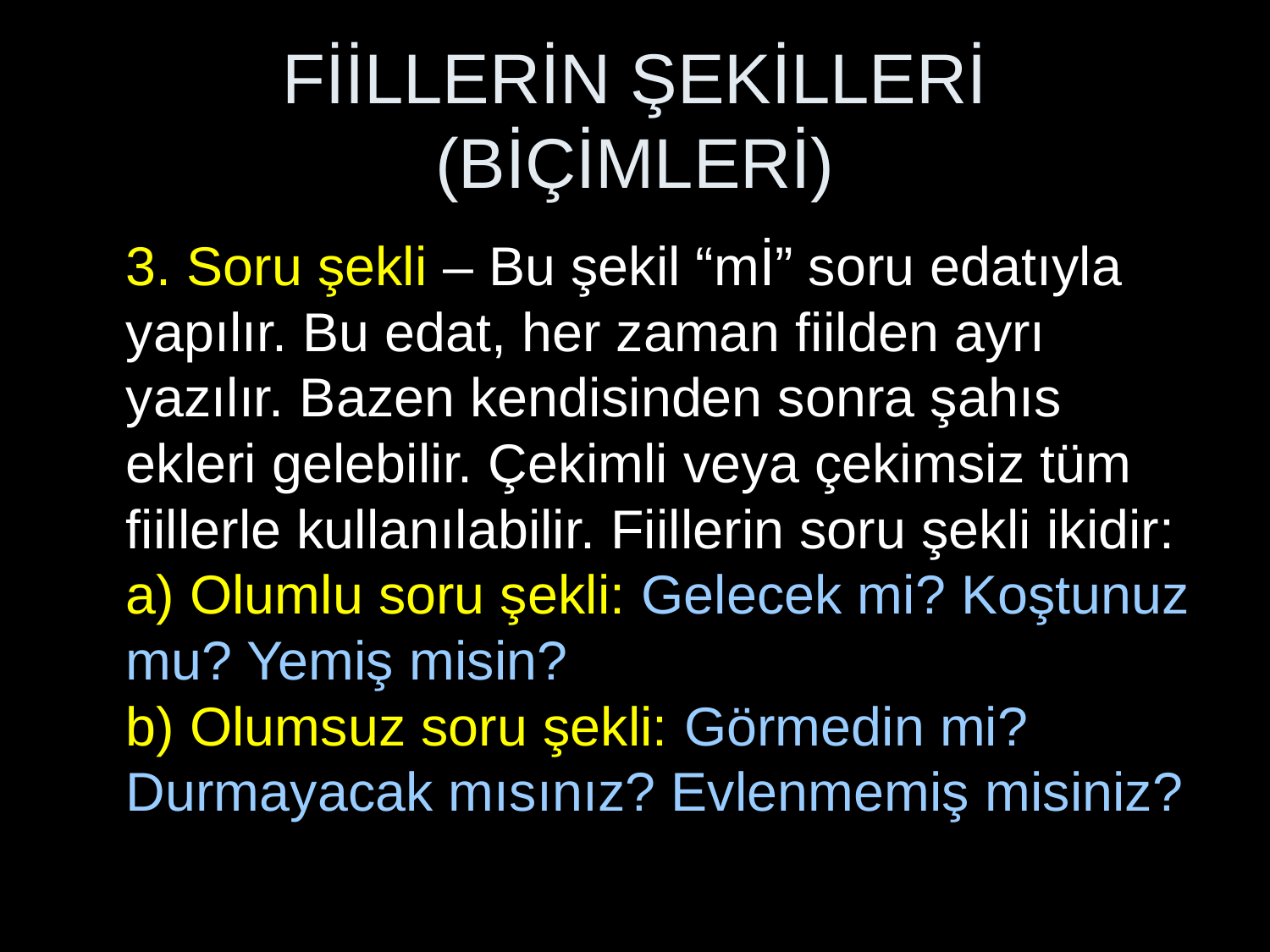

# FİİLLERİN ŞEKİLLERİ (BİÇİMLERİ)
3. Soru şekli – Bu şekil “mİ” soru edatıyla yapılır. Bu edat, her zaman fiilden ayrı yazılır. Bazen kendisinden sonra şahıs ekleri gelebilir. Çekimli veya çekimsiz tüm fiillerle kullanılabilir. Fiillerin soru şekli ikidir:
a) Olumlu soru şekli: Gelecek mi? Koştunuz mu? Yemiş misin?
b) Olumsuz soru şekli: Görmedin mi? Durmayacak mısınız? Evlenmemiş misiniz?